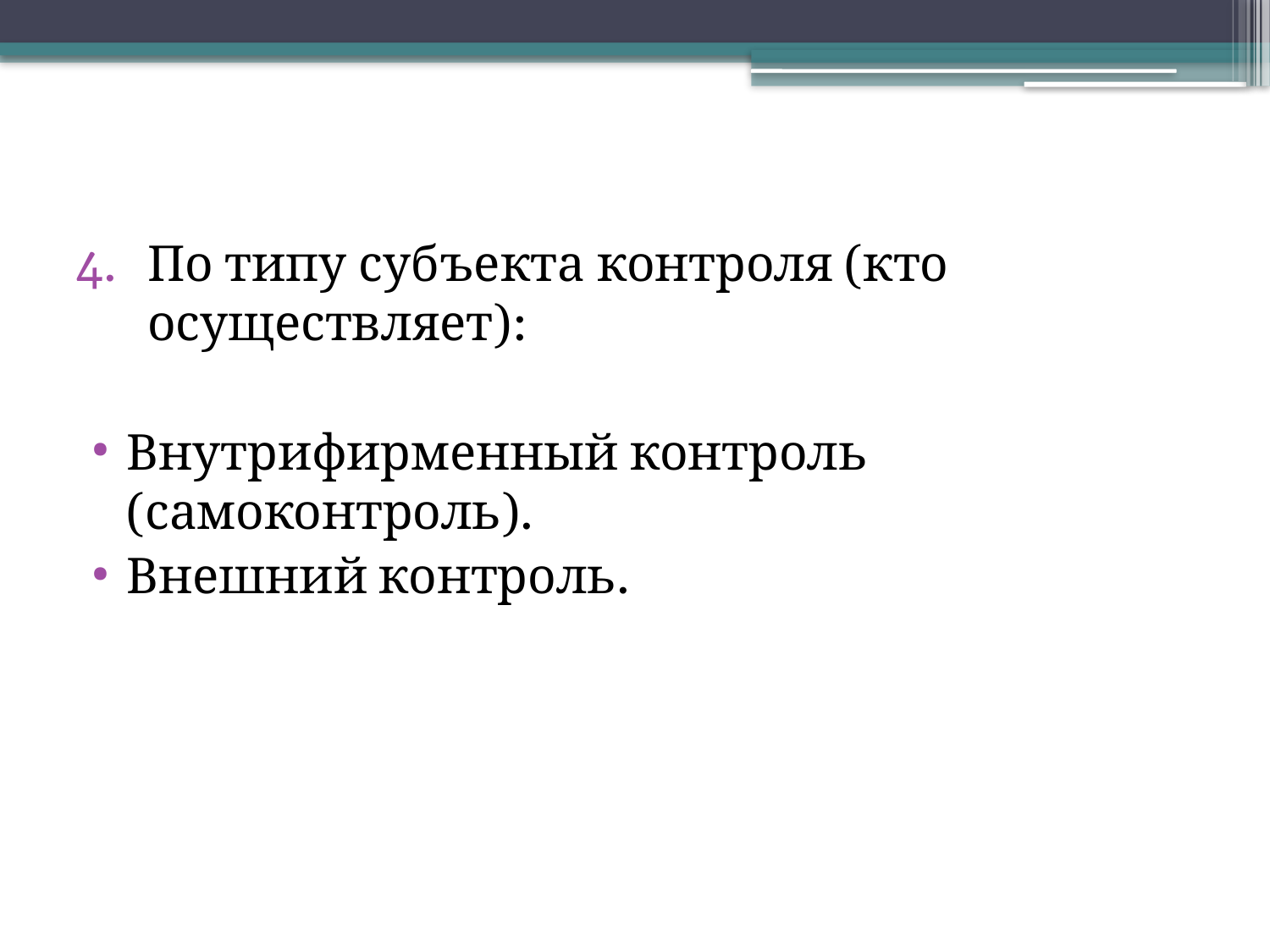

По типу субъекта контроля (кто осуществляет):

Внутрифирменный контроль (самоконтроль).
Внешний контроль.